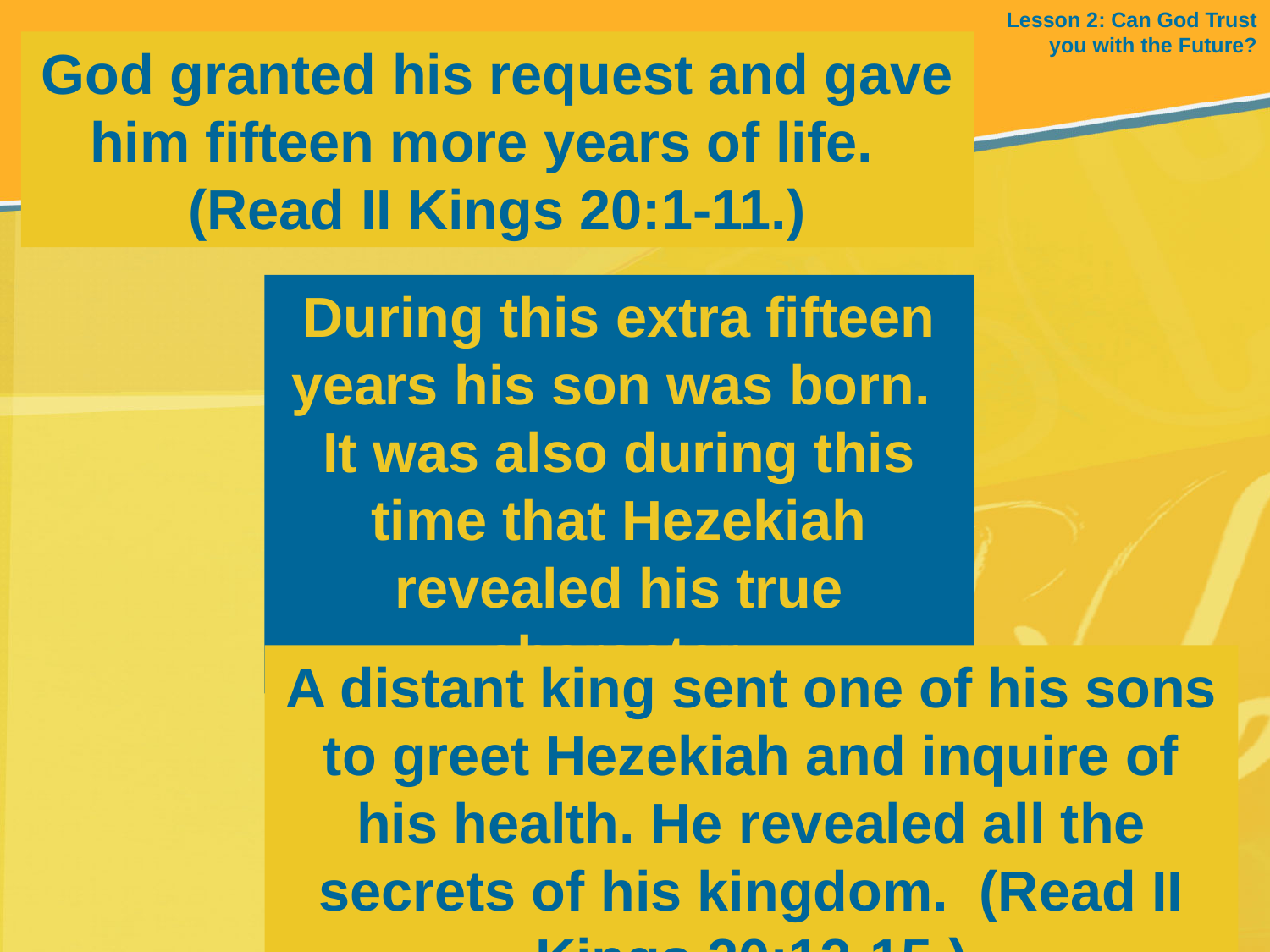

Lesson 2: Can God Trust you with the Future?
God granted his request and gave him fifteen more years of life.
(Read II Kings 20:1-11.)
During this extra fifteen years his son was born.  It was also during this time that Hezekiah revealed his true character.
A distant king sent one of his sons to greet Hezekiah and inquire of his health. He revealed all the secrets of his kingdom.  (Read II Kings 20:12-15.)